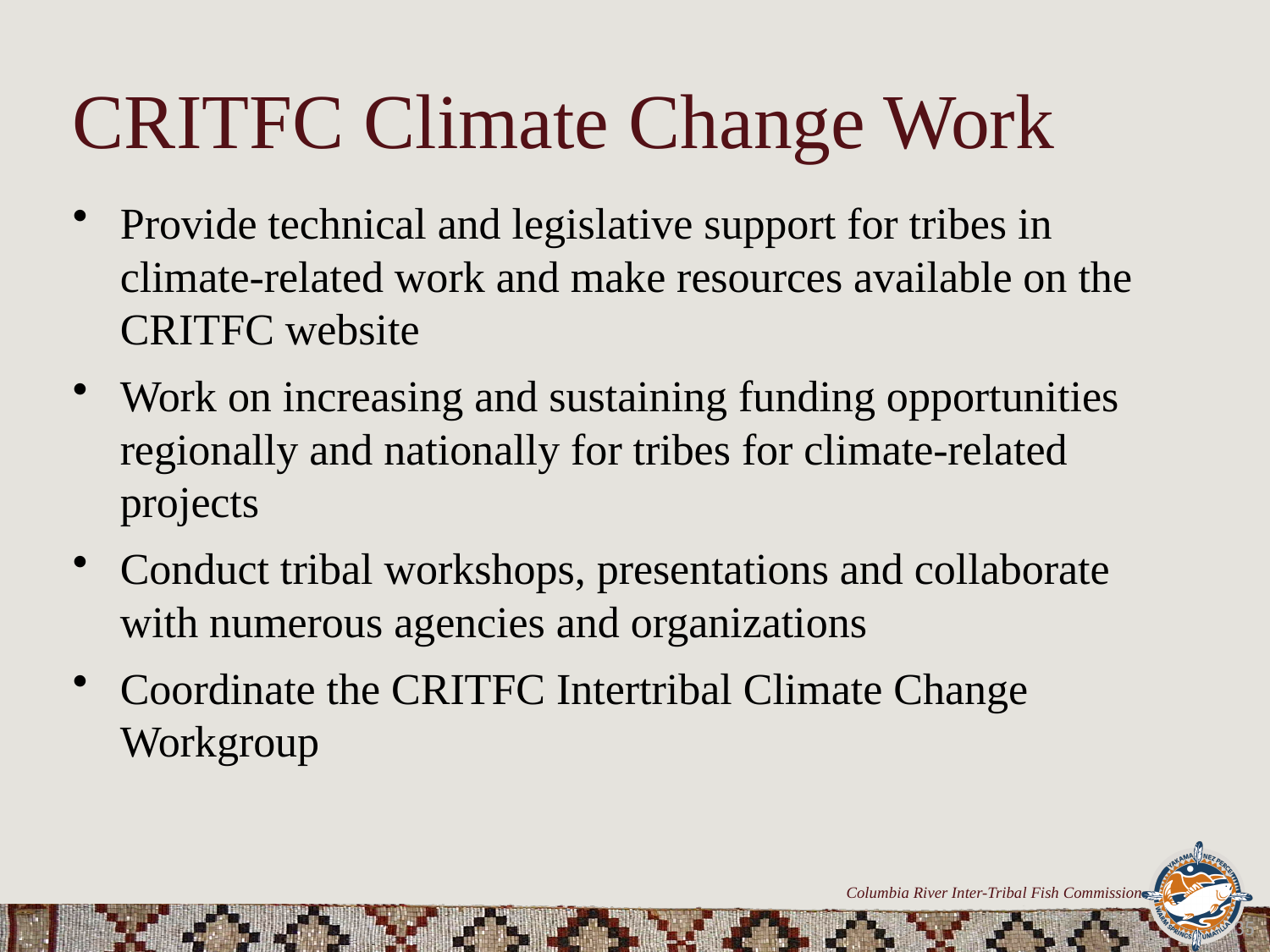

# CRITFC Climate Change Work
Provide technical and legislative support for tribes in climate-related work and make resources available on the CRITFC website
Work on increasing and sustaining funding opportunities regionally and nationally for tribes for climate-related projects
Conduct tribal workshops, presentations and collaborate with numerous agencies and organizations
Coordinate the CRITFC Intertribal Climate Change Workgroup
35